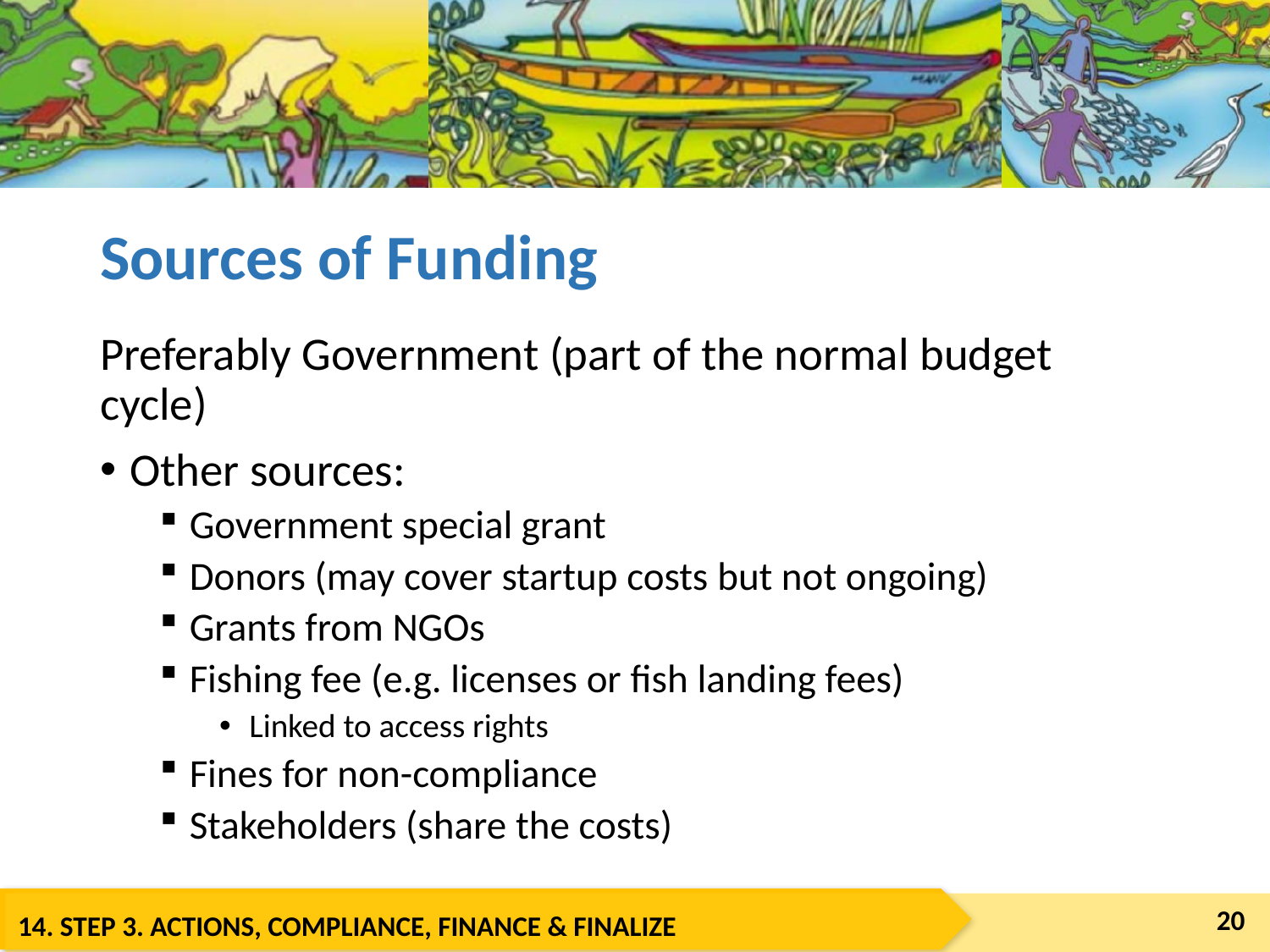

# Sources of Funding
Preferably Government (part of the normal budget cycle)
Other sources:
Government special grant
Donors (may cover startup costs but not ongoing)
Grants from NGOs
Fishing fee (e.g. licenses or fish landing fees)
Linked to access rights
Fines for non-compliance
Stakeholders (share the costs)

20